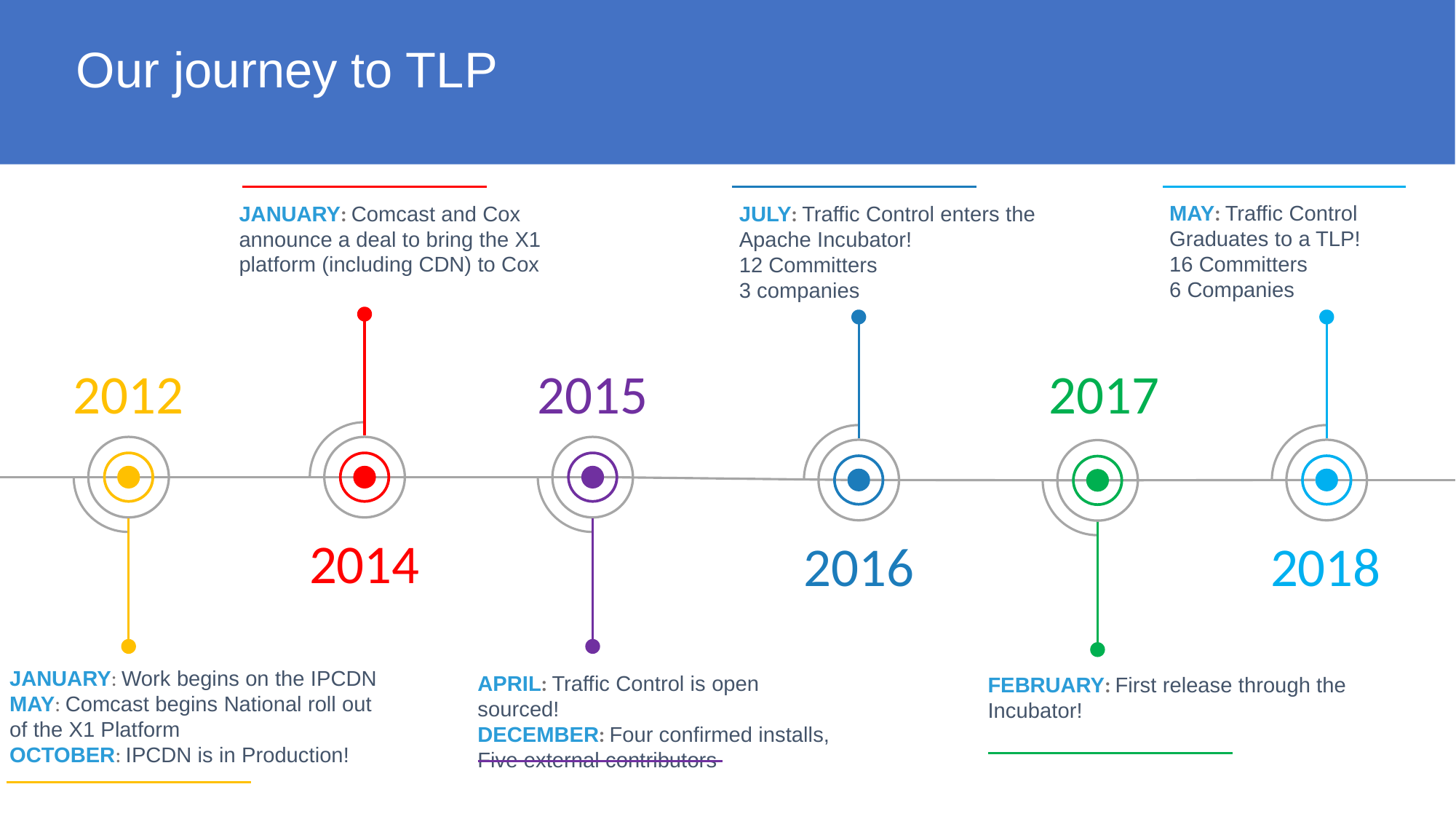

Our journey to TLP
May: Traffic Control Graduates to a TLP!
16 Committers
6 Companies
JANUARY: Comcast and Cox announce a deal to bring the X1 platform (including CDN) to Cox
JULY: Traffic Control enters the Apache Incubator!
12 Committers
3 companies

2015
2017
2012

2014
2016
2018

JANUARY: Work begins on the IPCDN
MAY: Comcast begins National roll out of the X1 Platform
OCTOBER: IPCDN is in Production!
APRIL: Traffic Control is open sourced!
DECEMBER: Four confirmed installs, Five external contributors
FEBRUARY: First release through the Incubator!